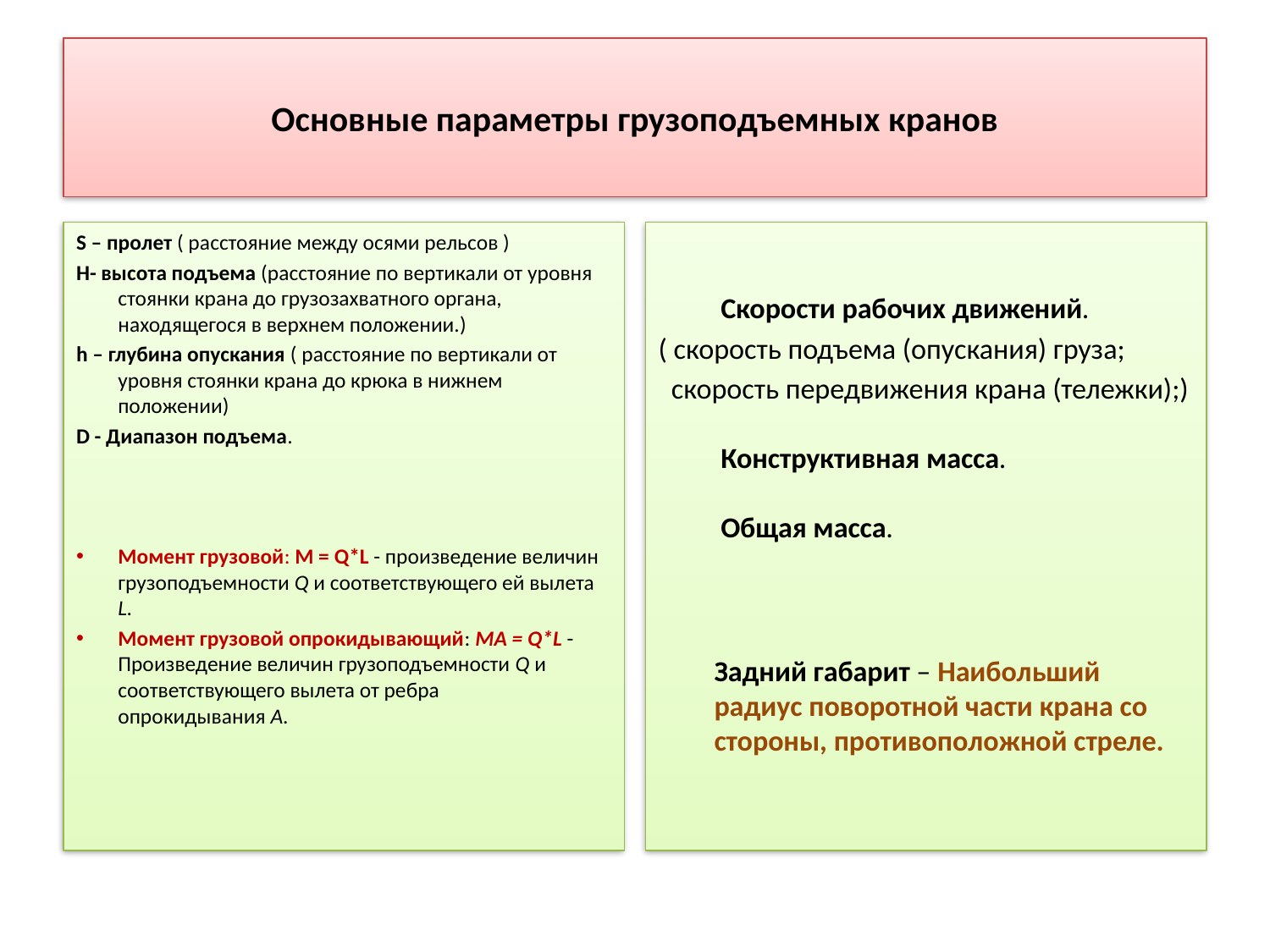

# Основные параметры грузоподъемных кранов
S – пролет ( расстояние между осями рельсов )
H- высота подъема (расстояние по вертикали от уровня стоянки крана до грузозахватного органа, находящегося в верхнем положении.)
h – глубина опускания ( расстояние по вертикали от уровня стоянки крана до крюка в нижнем положении)
D - Диапазон подъема.

Момент грузовой: М = Q*L - произведение величин грузоподъемности Q и соответствующего ей вылета L.
Момент грузовой опрокидывающий: МА = Q*L - Произведение величин грузоподъемности Q и соответствующего вылета от ребра опрокидывания А.

 Скорости рабочих движений.
( скорость подъема (опускания) груза;
  скорость передвижения крана (тележки);)
 Конструктивная масса.
 Общая масса.
Задний габарит – Наибольший радиус поворотной части крана со стороны, противоположной стреле.